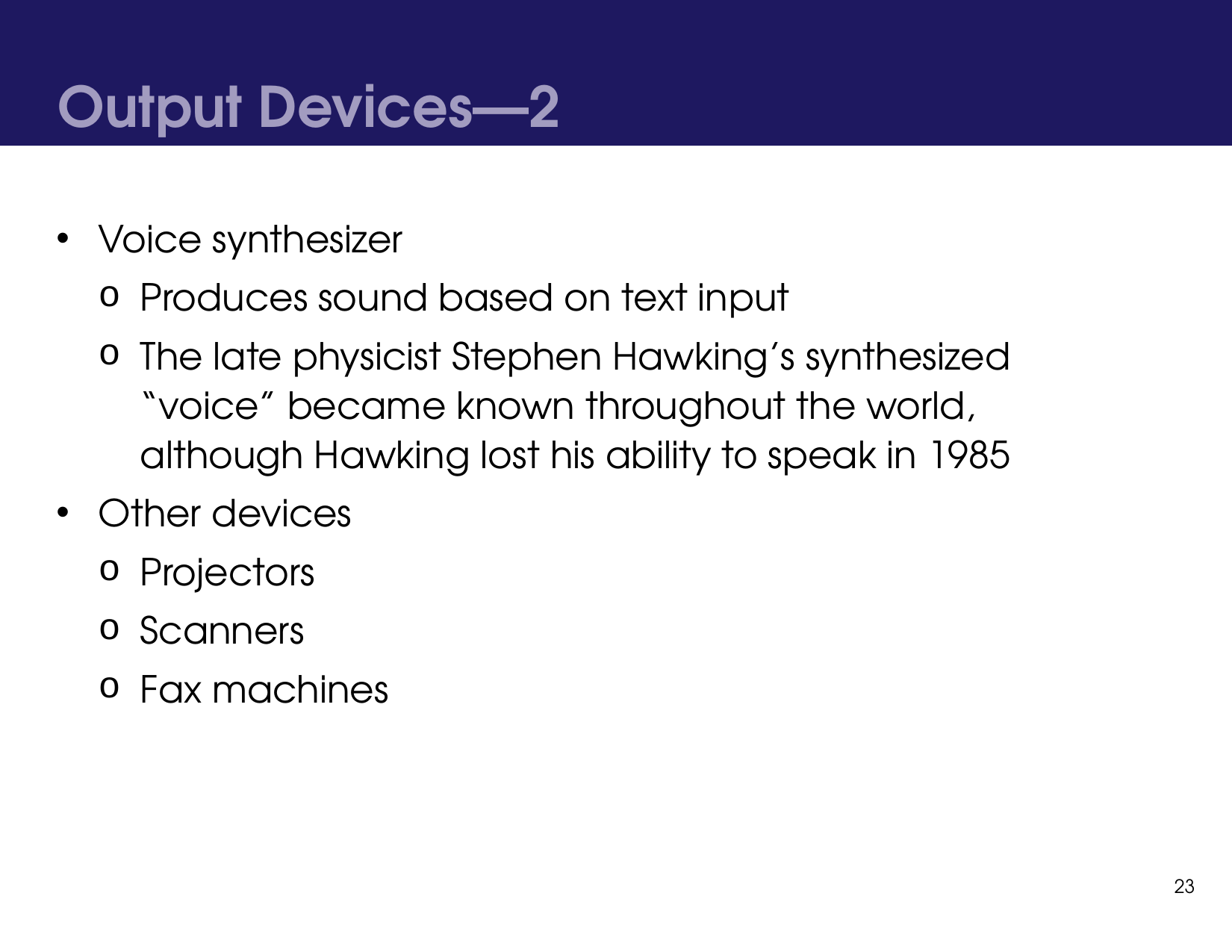

# Output Devices—2
Voice synthesizer
Produces sound based on text input
The late physicist Stephen Hawking’s synthesized “voice” became known throughout the world, although Hawking lost his ability to speak in 1985
Other devices
Projectors
Scanners
Fax machines
23